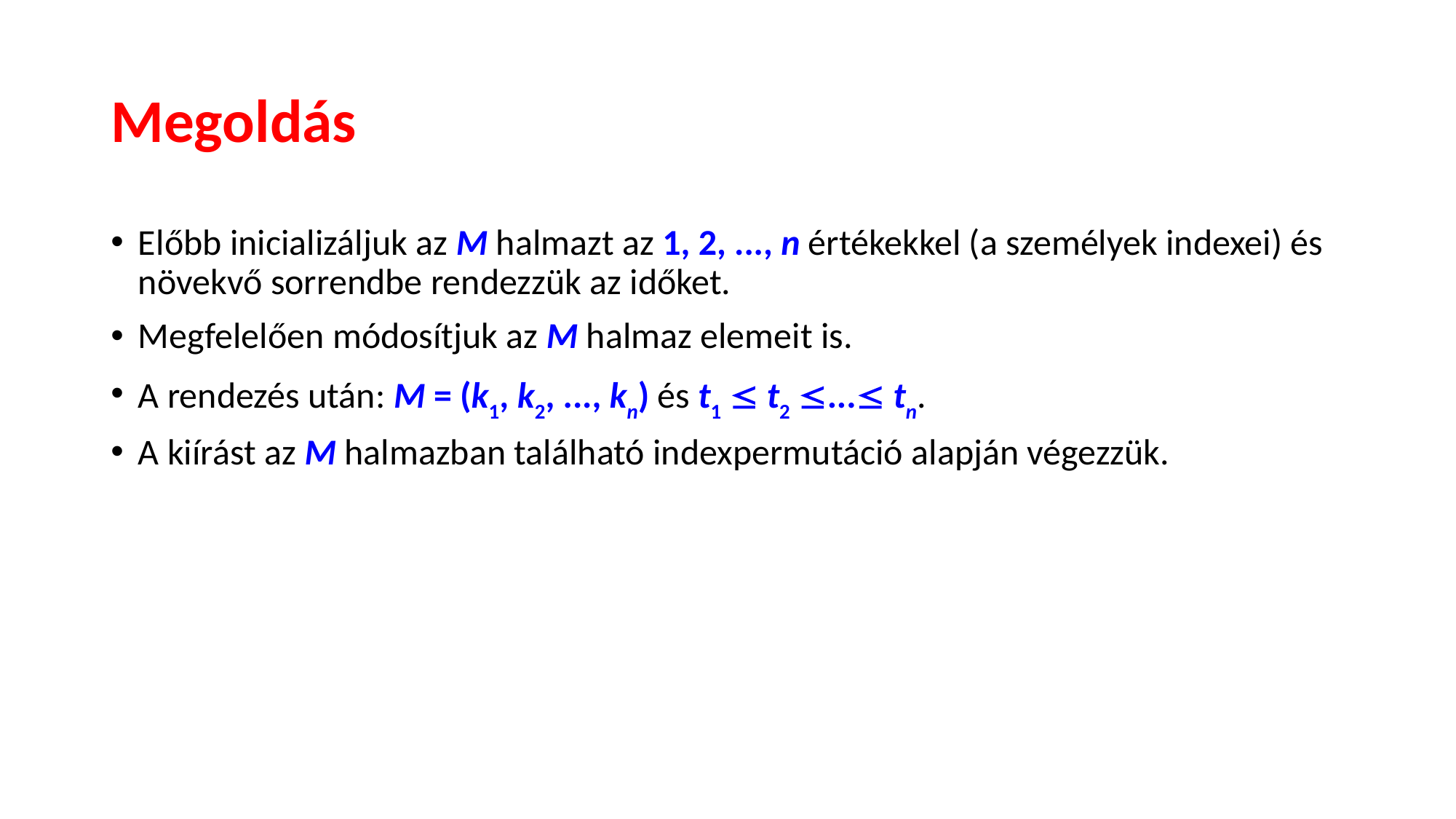

# Megoldás
Előbb inicializáljuk az M halmazt az 1, 2, ..., n értékekkel (a személyek indexei) és növekvő sorrendbe rendezzük az időket.
Megfelelően módosítjuk az M halmaz elemeit is.
A rendezés után: M = (k1, k2, ..., kn) és t1 ≤ t2 ≤...≤ tn.
A kiírást az M halmazban található indexpermutáció alapján végezzük.